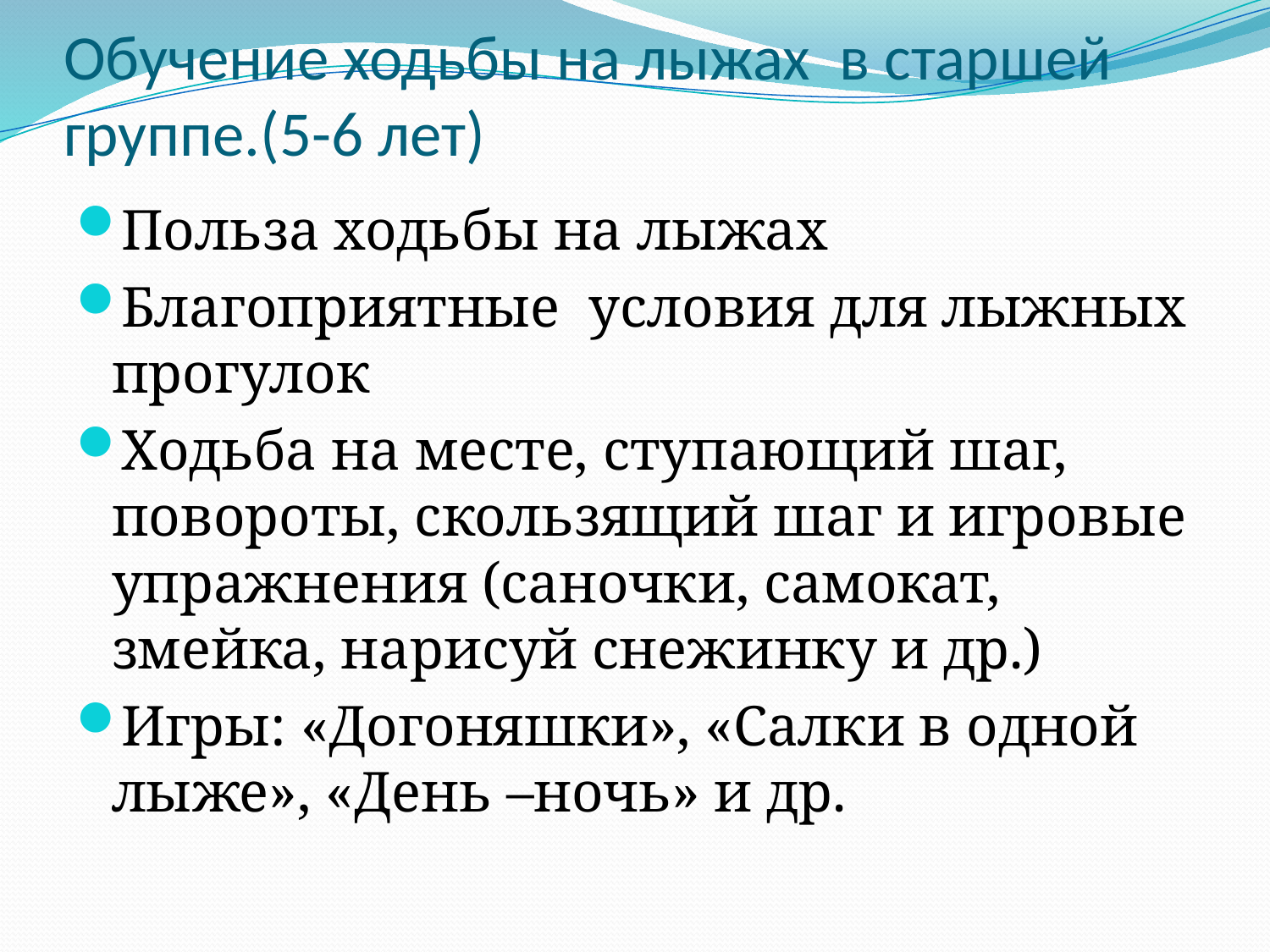

# Обучение ходьбы на лыжах  в старшей группе.(5-6 лет)
Польза ходьбы на лыжах
Благоприятные  условия для лыжных прогулок
Ходьба на месте, ступающий шаг, повороты, скользящий шаг и игровые упражнения (саночки, самокат, змейка, нарисуй снежинку и др.)
Игры: «Догоняшки», «Салки в одной лыже», «День –ночь» и др.